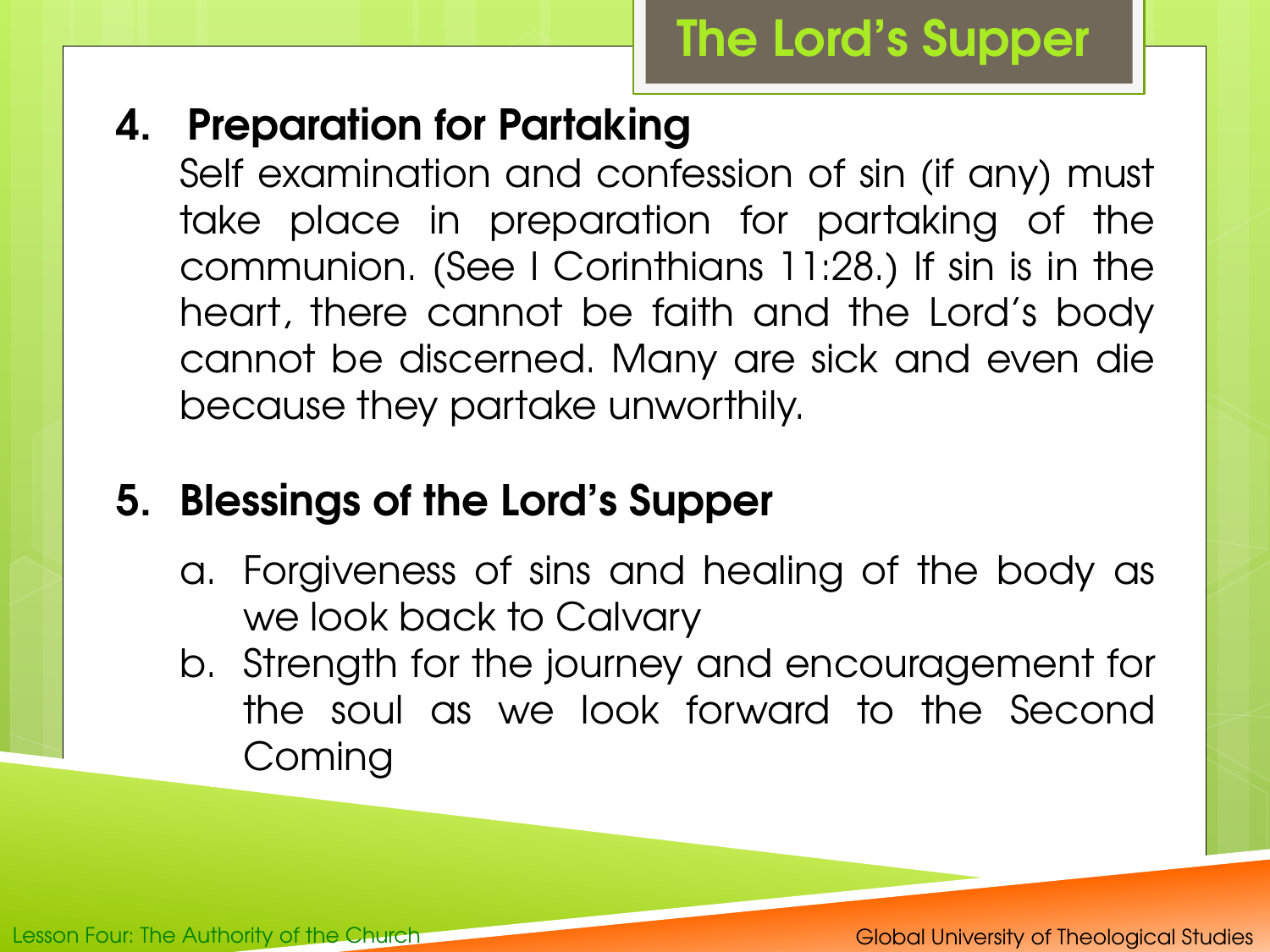

The Lord’s Supper
4.   Preparation for Partaking
Self examination and confession of sin (if any) must take place in preparation for partaking of the communion. (See I Corinthians 11:28.) If sin is in the heart, there cannot be faith and the Lord’s body cannot be discerned. Many are sick and even die because they partake unworthily.

Blessings of the Lord’s Supper

Forgiveness of sins and healing of the body as we look back to Calvary
Strength for the journey and encouragement for the soul as we look forward to the Second Coming

Lesson Four: The Authority of the Church
 Global University of Theological Studies